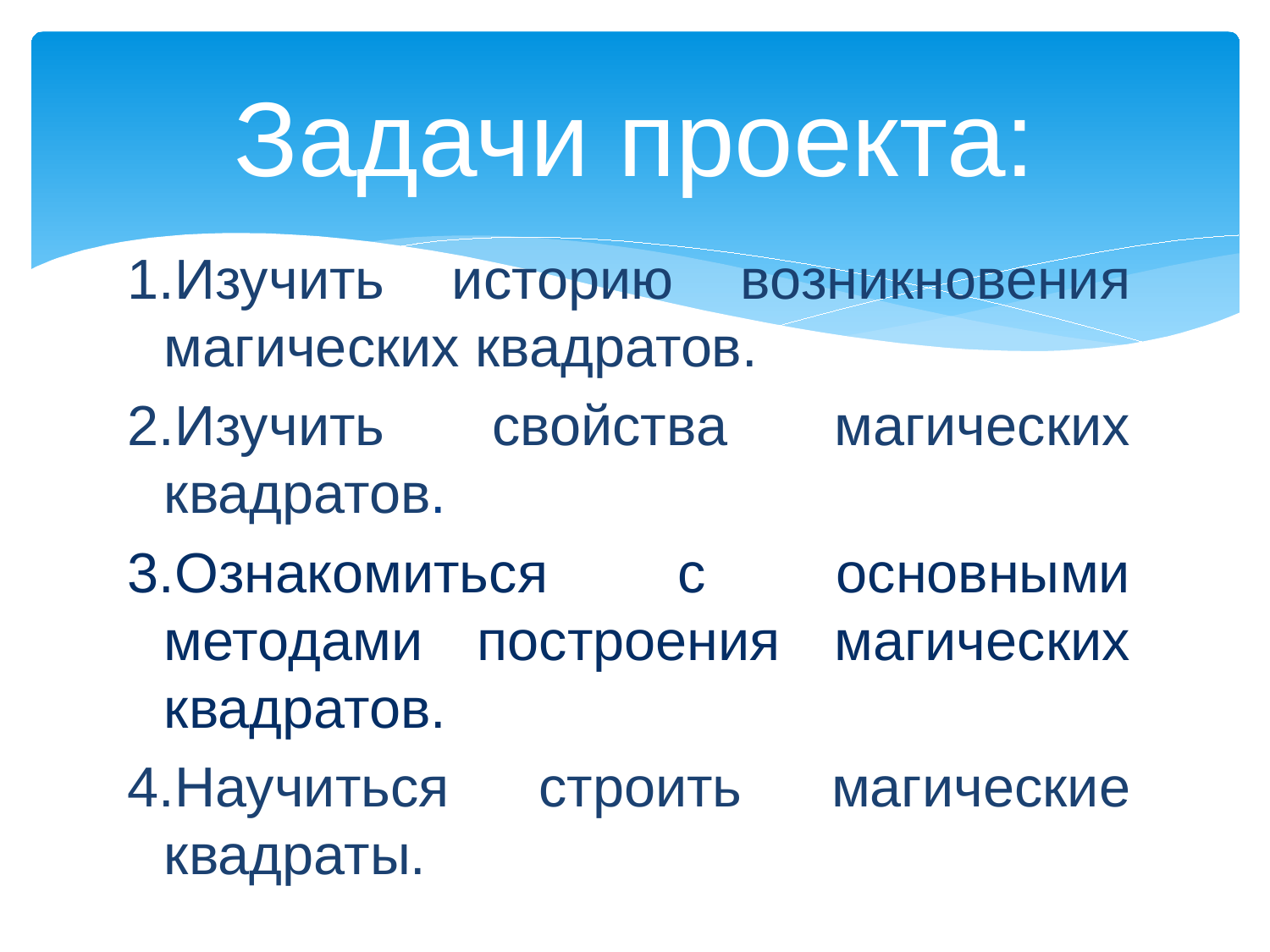

# Задачи проекта:
1.Изучить историю возникновения магических квадратов.
2.Изучить свойства магических квадратов.
3.Ознакомиться с основными методами построения магических квадратов.
4.Научиться строить магические квадраты.